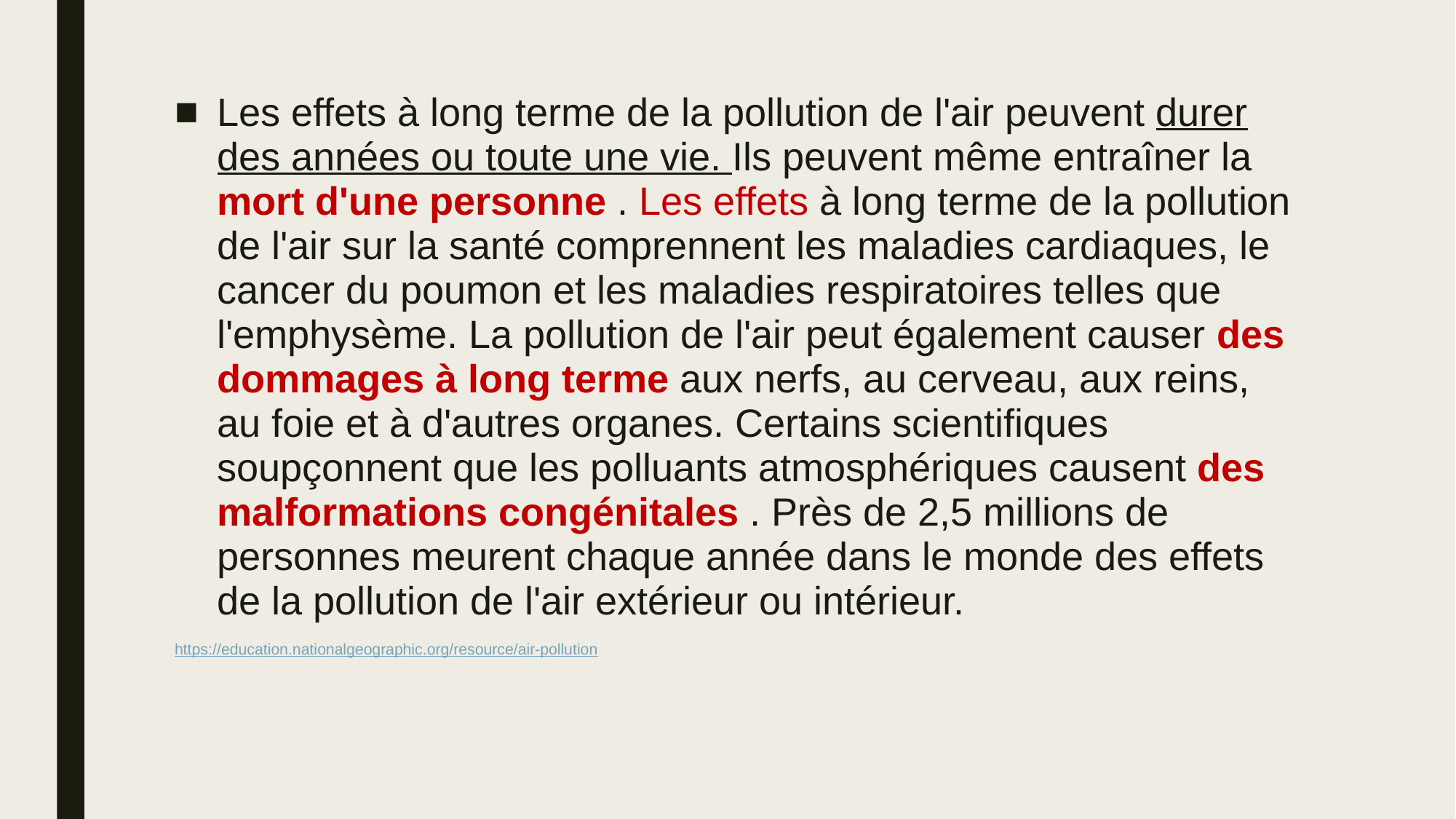

Les effets à long terme de la pollution de l'air peuvent durer des années ou toute une vie. Ils peuvent même entraîner la mort d'une personne . Les effets à long terme de la pollution de l'air sur la santé comprennent les maladies cardiaques, le cancer du poumon et les maladies respiratoires telles que l'emphysème. La pollution de l'air peut également causer des dommages à long terme aux nerfs, au cerveau, aux reins, au foie et à d'autres organes. Certains scientifiques soupçonnent que les polluants atmosphériques causent des malformations congénitales . Près de 2,5 millions de personnes meurent chaque année dans le monde des effets de la pollution de l'air extérieur ou intérieur.
https://education.nationalgeographic.org/resource/air-pollution